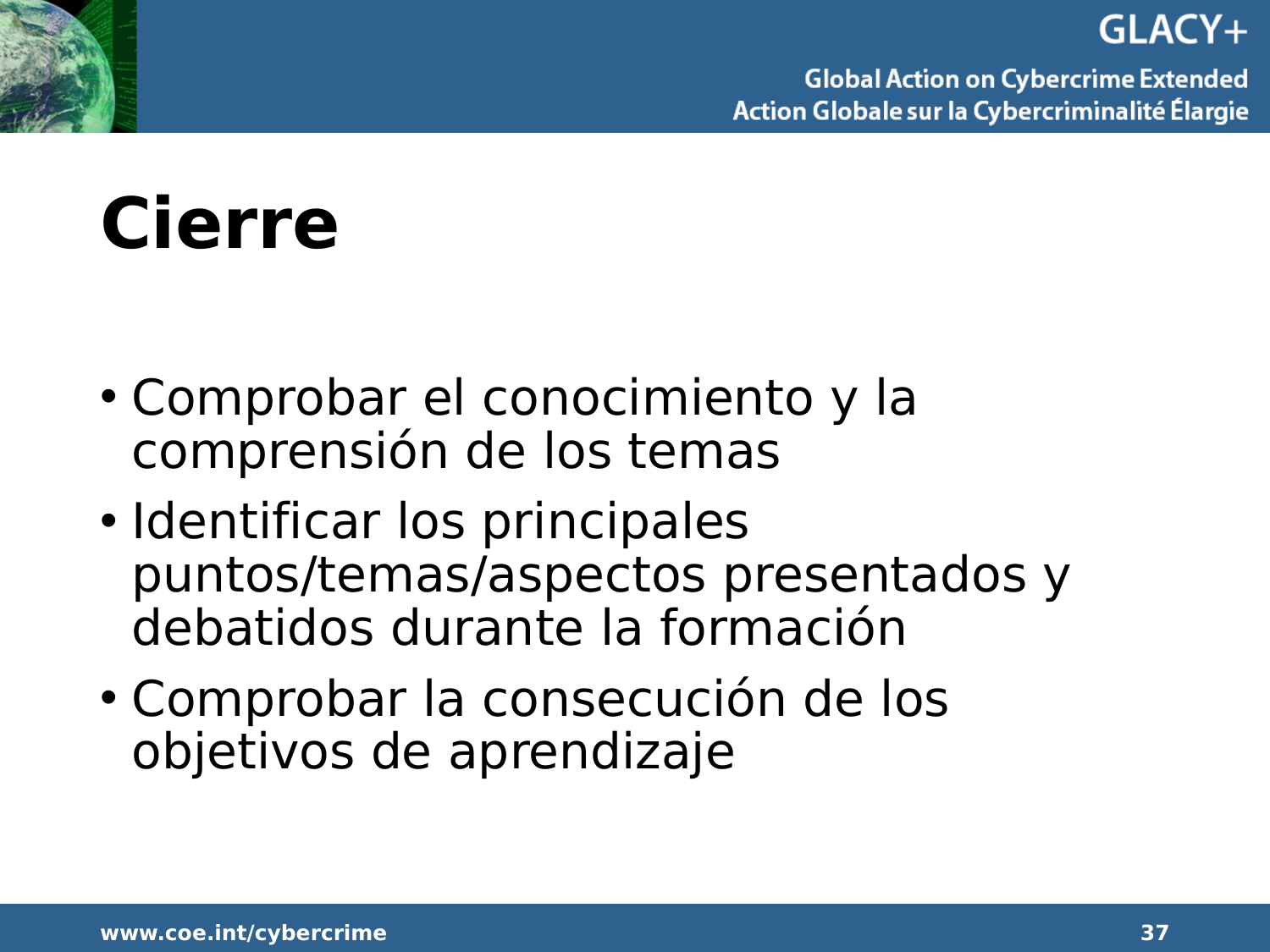

# Cierre
Comprobar el conocimiento y la comprensión de los temas
Identificar los principales puntos/temas/aspectos presentados y debatidos durante la formación
Comprobar la consecución de los objetivos de aprendizaje
www.coe.int/cybercrime
37